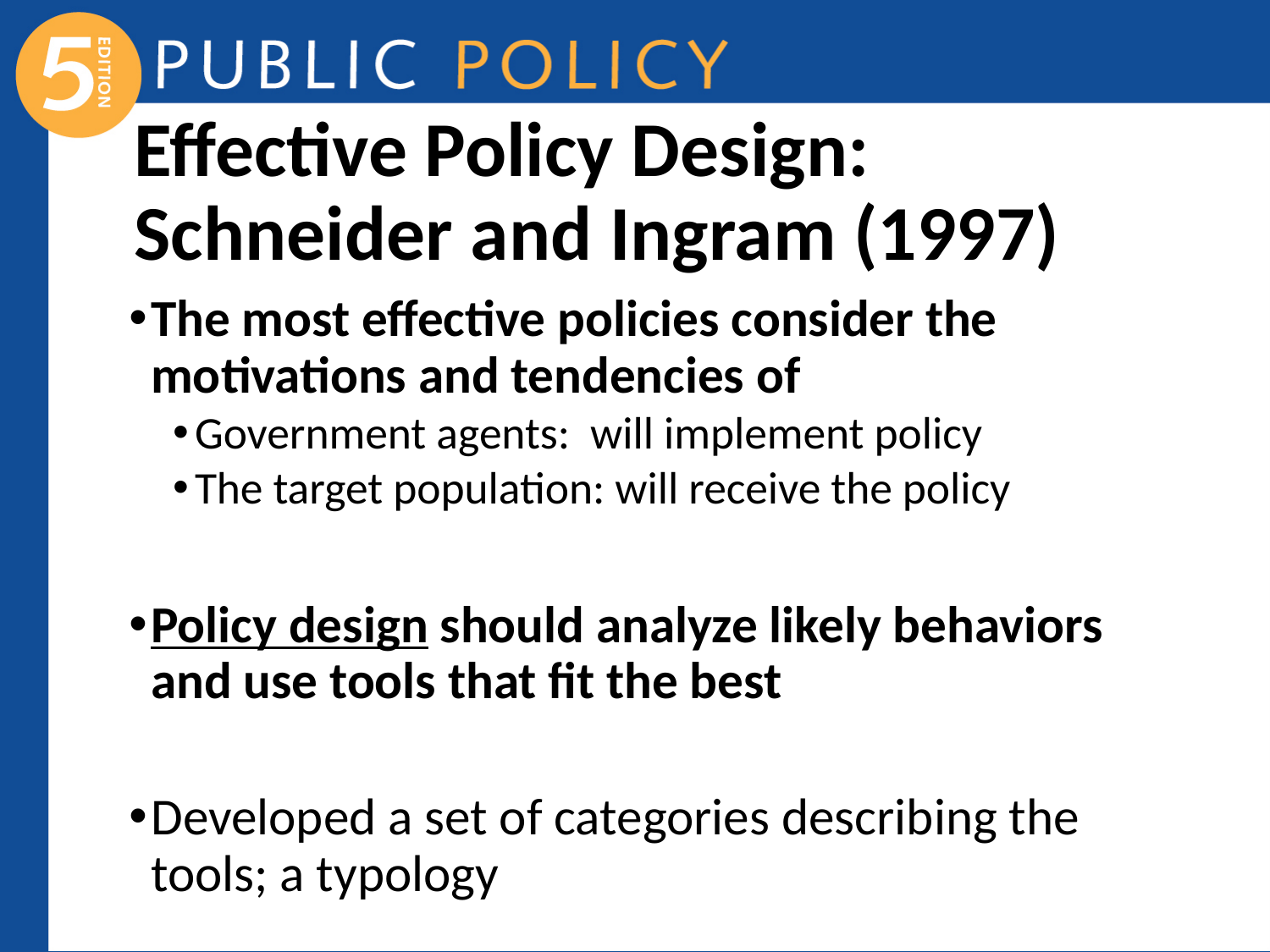

# Effective Policy Design: Schneider and Ingram (1997)
The most effective policies consider the motivations and tendencies of
Government agents:  will implement policy
The target population: will receive the policy

Policy design should analyze likely behaviors and use tools that fit the best

Developed a set of categories describing the tools; a typology